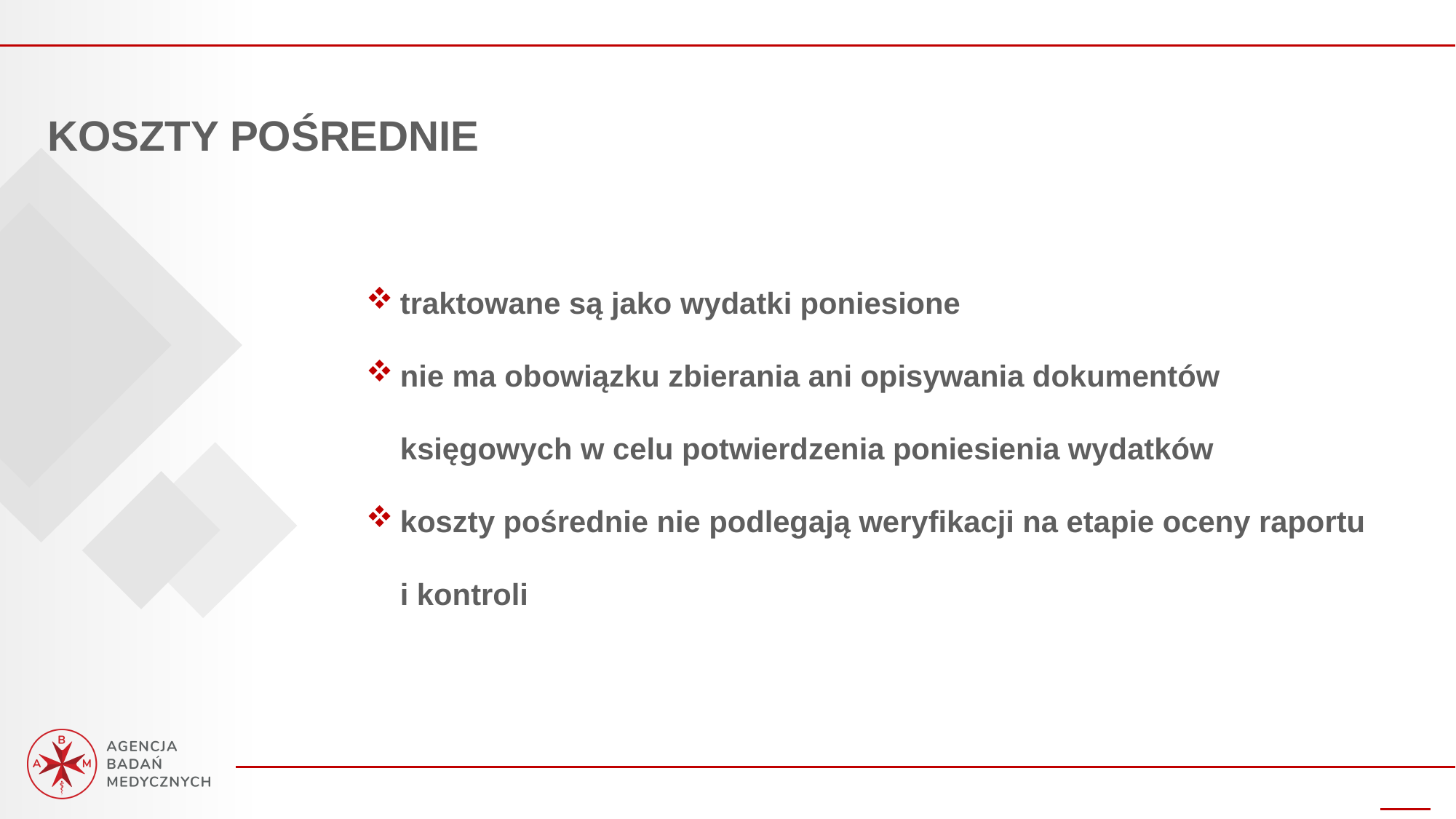

KOSZTY POŚREDNIE

traktowane są jako wydatki poniesione
nie ma obowiązku zbierania ani opisywania dokumentów księgowych w celu potwierdzenia poniesienia wydatków
koszty pośrednie nie podlegają weryfikacji na etapie oceny raportu i kontroli